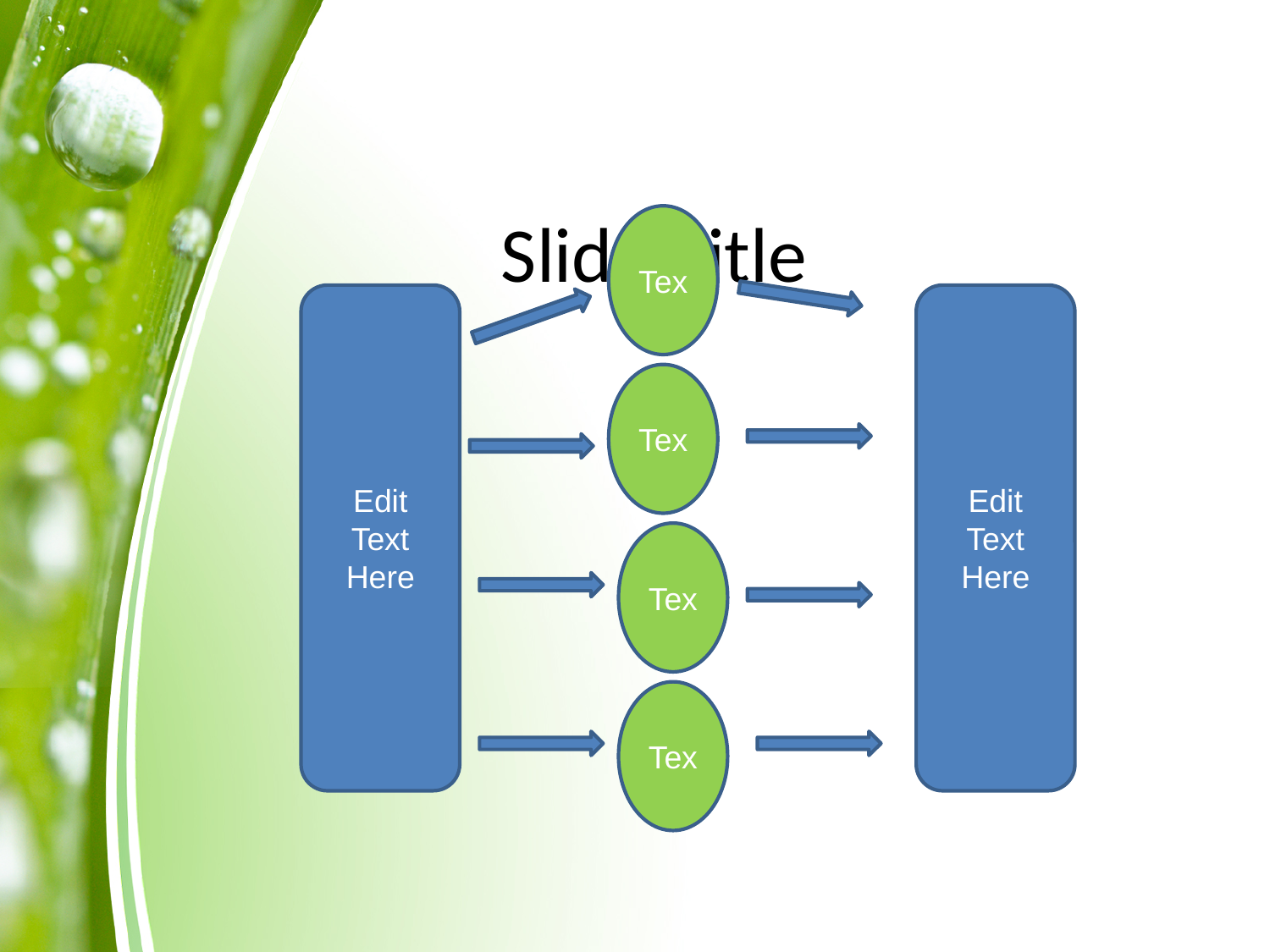

Slide Title
Tex

Edit Text Here
Edit Text Here

Tex

Tex

Tex